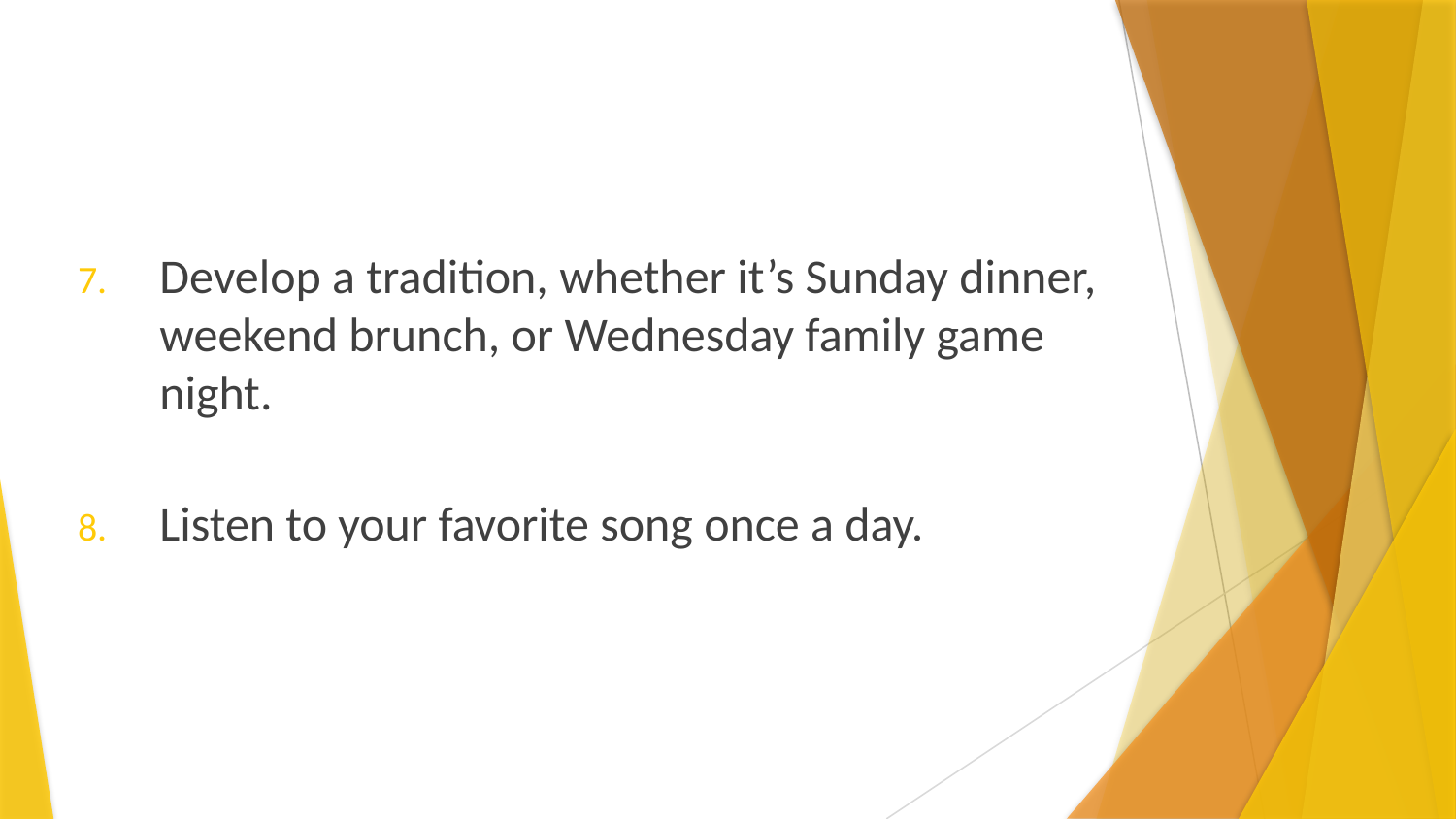

Develop a tradition, whether it’s Sunday dinner, weekend brunch, or Wednesday family game night.
Listen to your favorite song once a day.